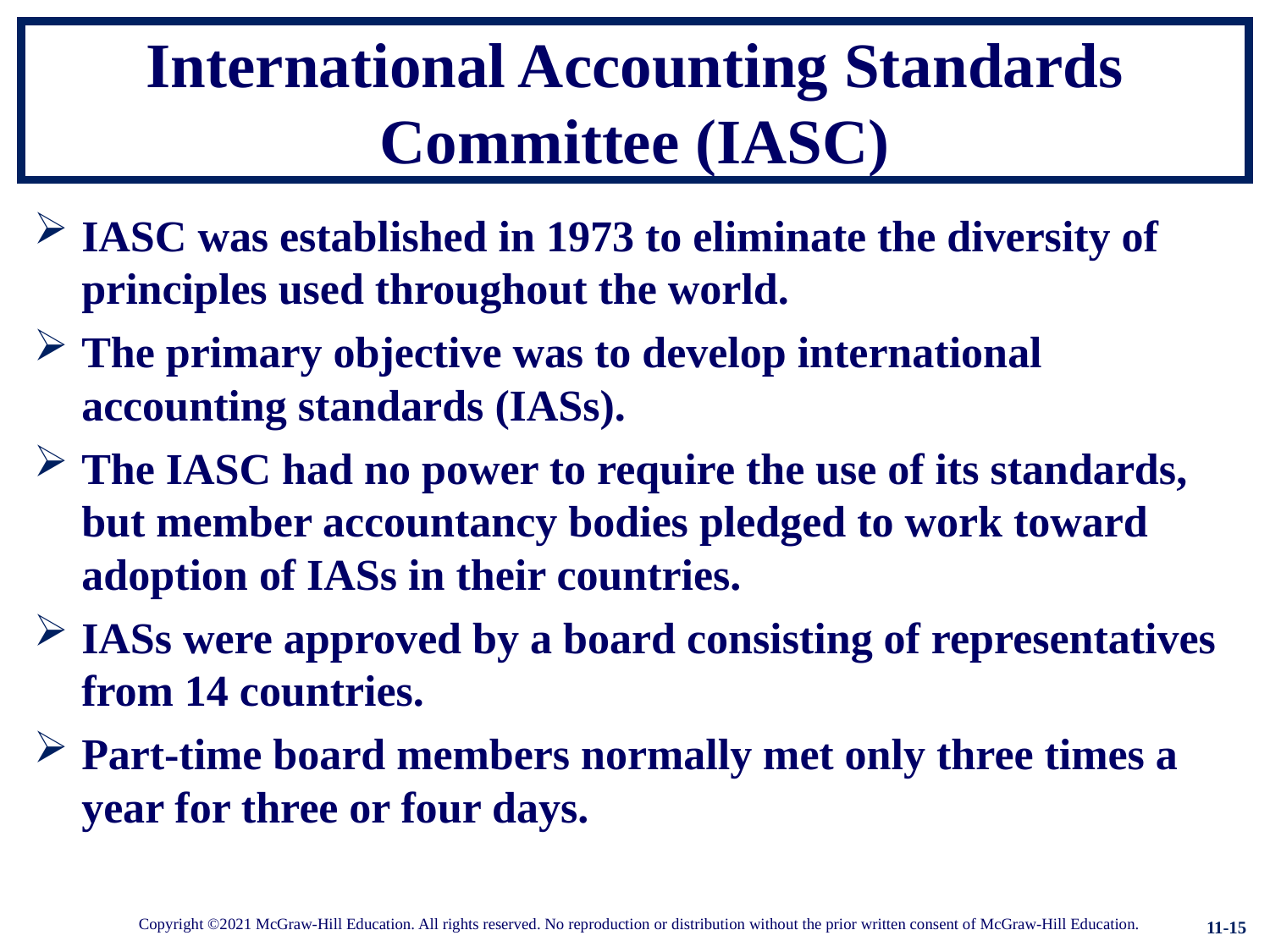

# International Accounting Standards Committee (IASC)
IASC was established in 1973 to eliminate the diversity of principles used throughout the world.
The primary objective was to develop international accounting standards (IASs).
The IASC had no power to require the use of its standards, but member accountancy bodies pledged to work toward adoption of IASs in their countries.
IASs were approved by a board consisting of representatives from 14 countries.
Part-time board members normally met only three times a year for three or four days.
11-15
Copyright ©2021 McGraw-Hill Education. All rights reserved. No reproduction or distribution without the prior written consent of McGraw-Hill Education.